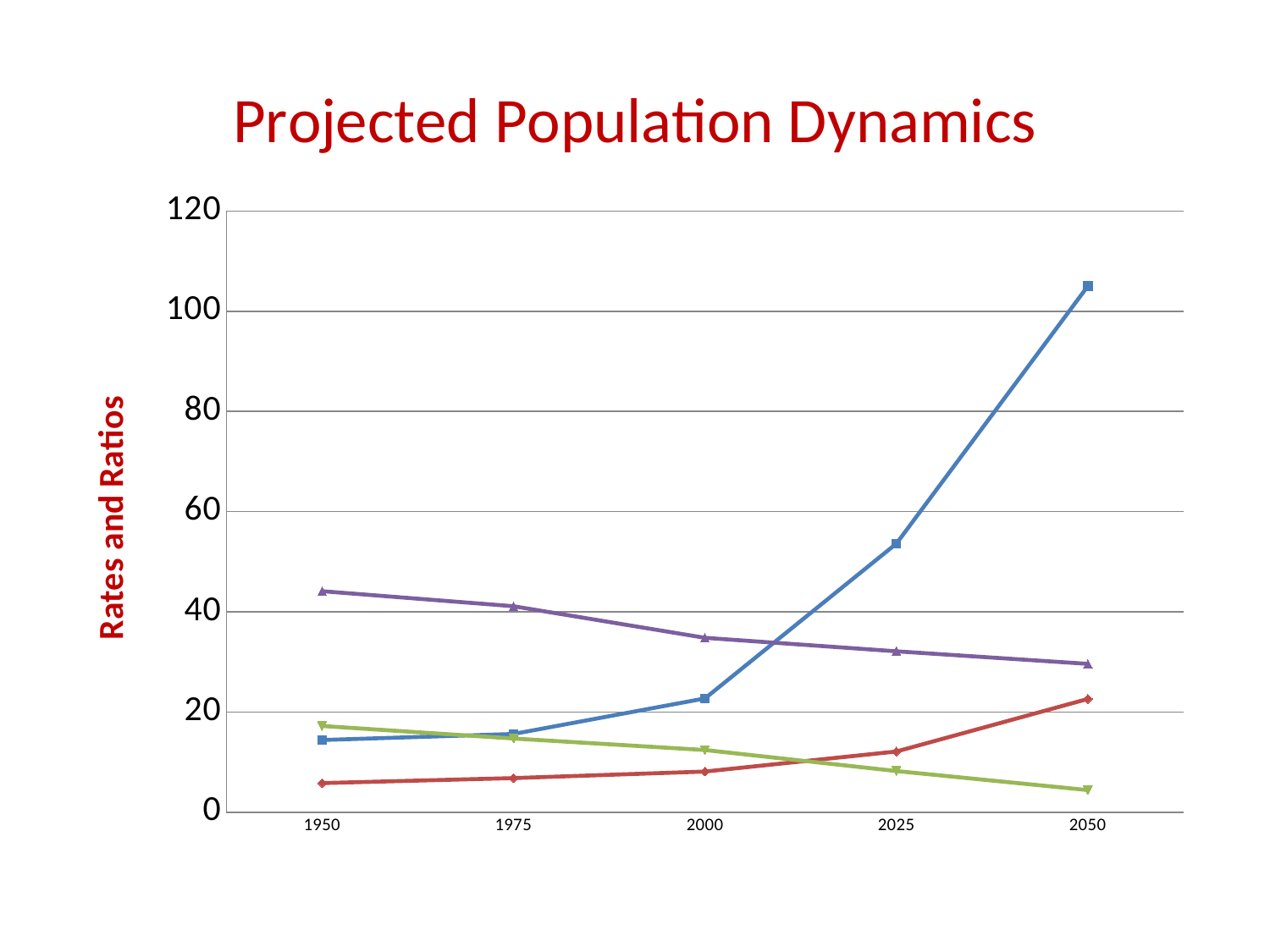

### Chart: Projected Population Dynamics

| Category | Ageing Index | Dependancy Ratio | Pot. Support Ratio | Labour force part. |
|---|---|---|---|---|
| 1950 | 14.4 | 5.8 | 17.2 | 44.1 |
| 1975 | 15.6 | 6.8 | 14.7 | 41.1 |
| 2000 | 22.7 | 8.1 | 12.4 | 34.800000000000004 |
| 2025 | 53.6 | 12.1 | 8.200000000000001 | 32.1 |
| 2050 | 105.0 | 22.6 | 4.4 | 29.6 |